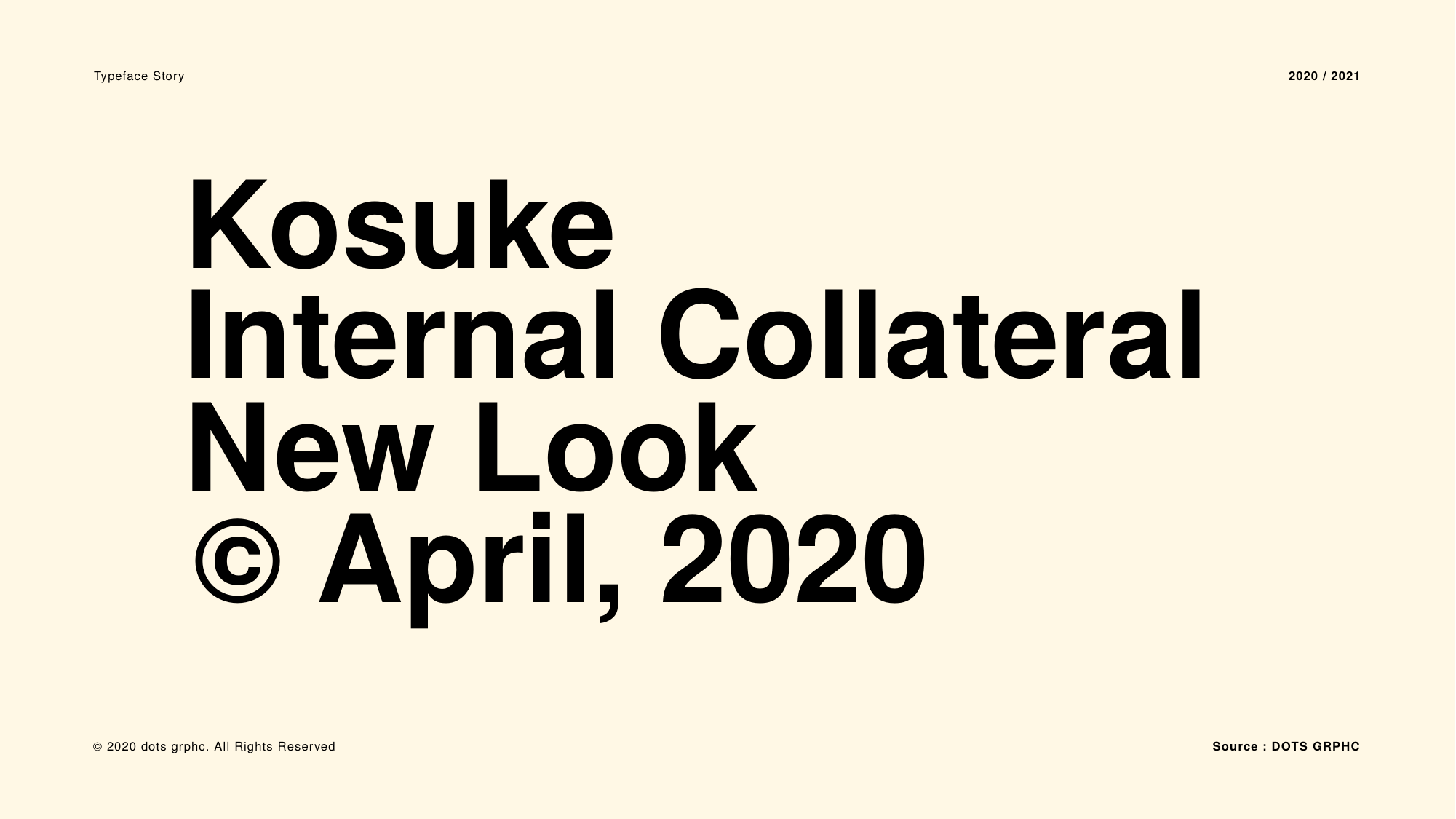

Typeface Story
2020 / 2021
Kosuke
Internal Collateral
New Look
© April, 2020
Source : DOTS GRPHC
© 2020 dots grphc. All Rights Reserved